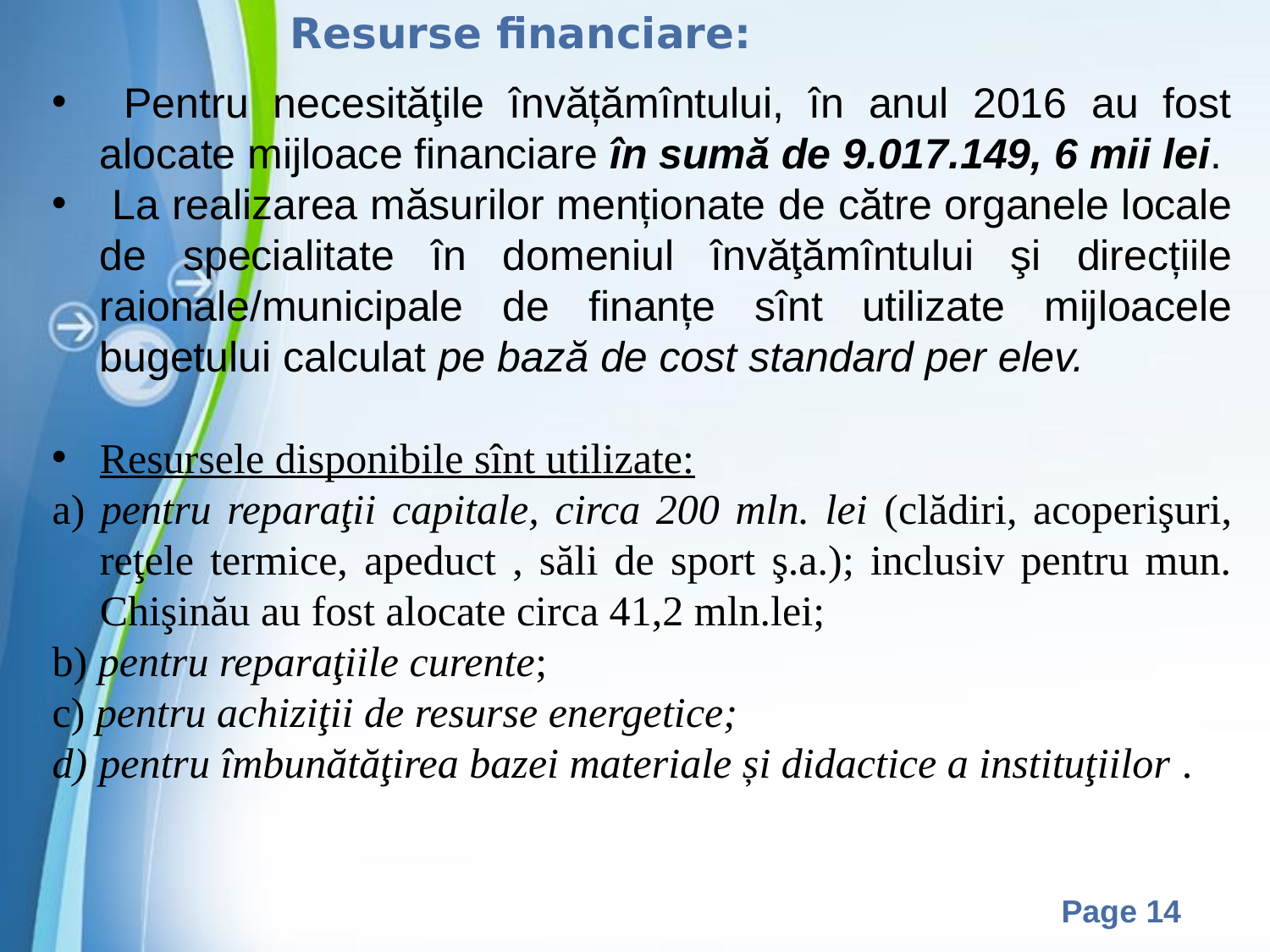

Resurse financiare:
 Pentru necesităţile învățămîntului, în anul 2016 au fost alocate mijloace financiare în sumă de 9.017.149, 6 mii lei.
 La realizarea măsurilor menționate de către organele locale de specialitate în domeniul învăţămîntului şi direcțiile raionale/municipale de finanțe sînt utilizate mijloacele bugetului calculat pe bază de cost standard per elev.

Resursele disponibile sînt utilizate:
a) pentru reparaţii capitale, circa 200 mln. lei (clădiri, acoperişuri, reţele termice, apeduct , săli de sport ş.a.); inclusiv pentru mun. Chişinău au fost alocate circa 41,2 mln.lei;
b) pentru reparaţiile curente;
c) pentru achiziţii de resurse energetice;
d) pentru îmbunătăţirea bazei materiale și didactice a instituţiilor .